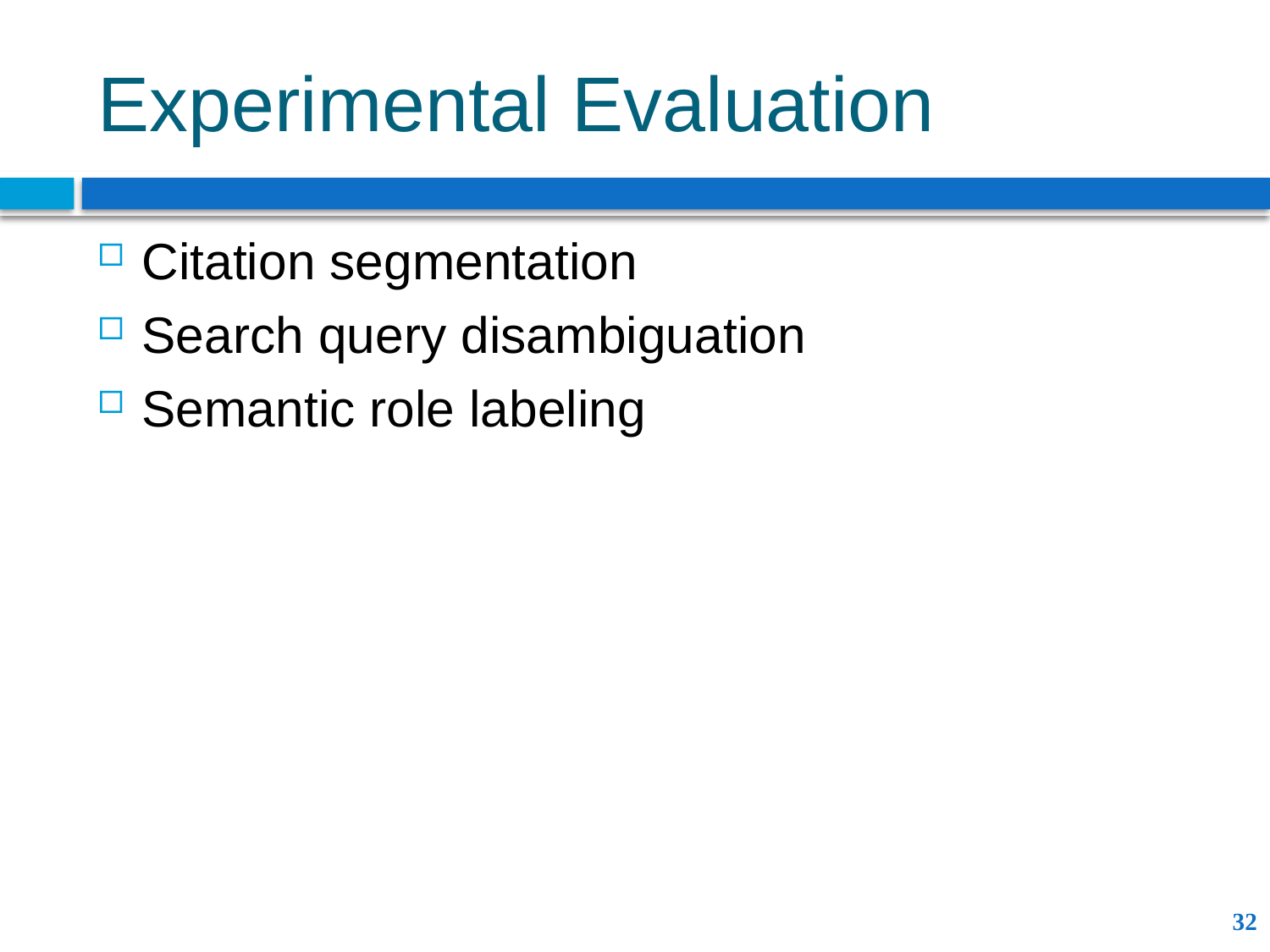

# Experimental Evaluation
Citation segmentation
Search query disambiguation
Semantic role labeling
32